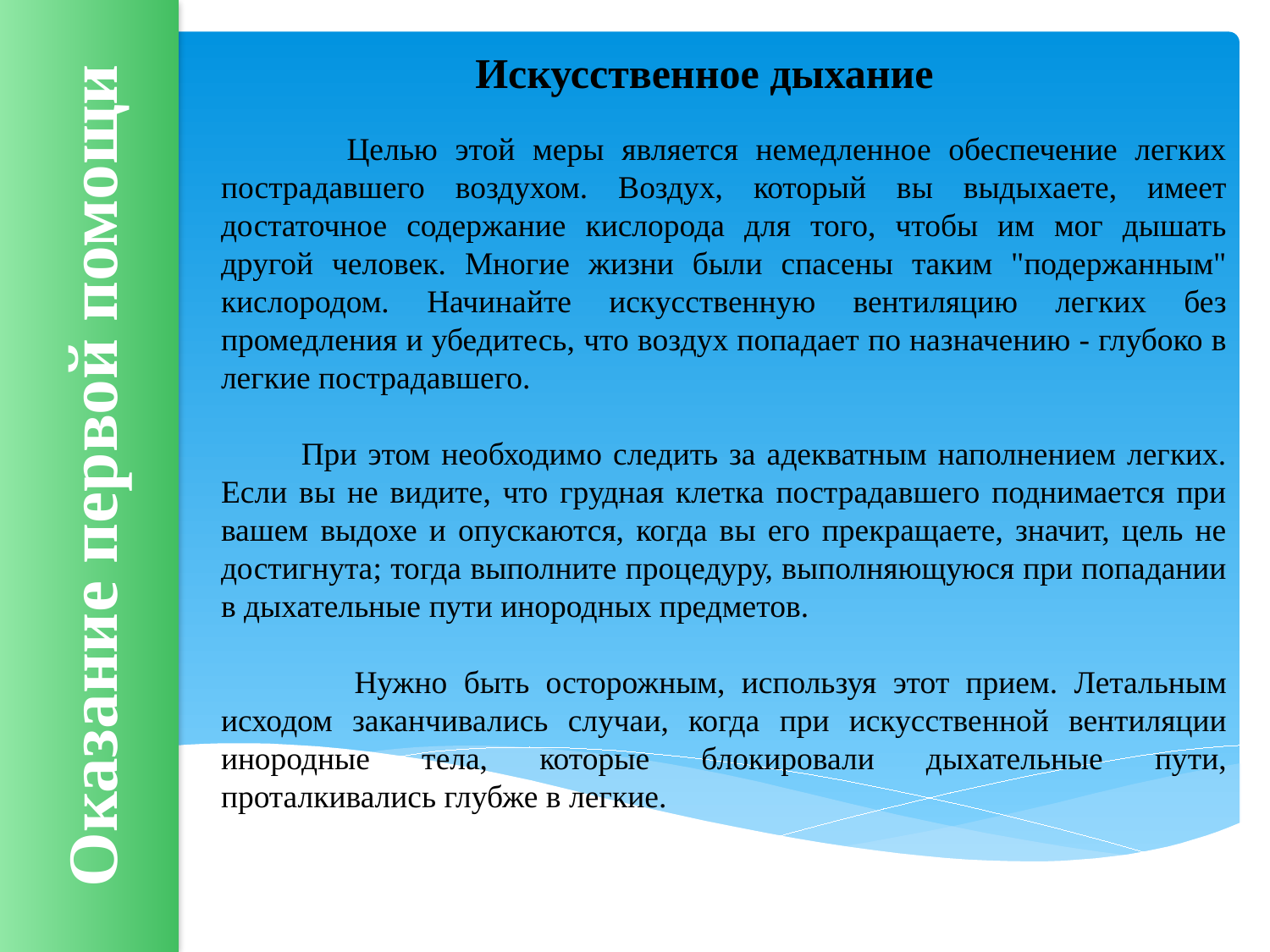

Искусственное дыхание

       Целью этой меры является немедленное обеспечение легких пострадавшего воздухом. Воздух, который вы выдыхаете, имеет достаточное содержание кислорода для того, чтобы им мог дышать другой человек. Многие жизни были спасены таким "подержанным" кислородом. Начинайте искусственную вентиляцию легких без промедления и убедитесь, что воздух попадает по назначению - глубоко в легкие пострадавшего.

       При этом необходимо следить за адекватным наполнением легких. Если вы не видите, что грудная клетка пострадавшего поднимается при вашем выдохе и опускаются, когда вы его прекращаете, значит, цель не достигнута; тогда выполните процедуру, выполняющуюся при попадании в дыхательные пути инородных предметов.

        Нужно быть осторожным, используя этот прием. Летальным исходом заканчивались случаи, когда при искусственной вентиляции инородные тела, которые блокировали дыхательные пути, проталкивались глубже в легкие.
Оказание первой помощи